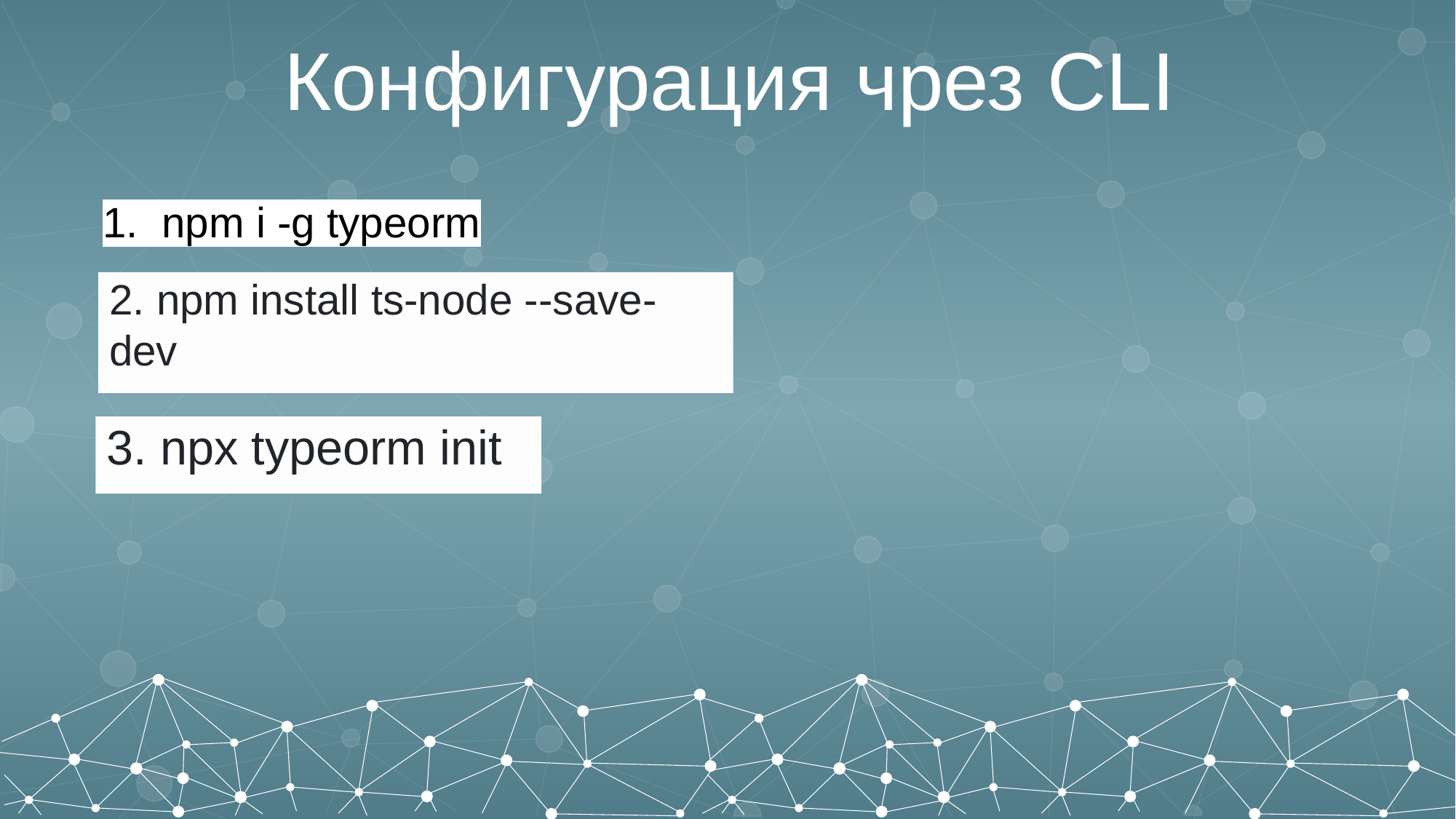

Конфигурация чрез CLI
1.  npm i -g typeorm
1.  npm i -g typeorm
2. npm install ts-node --save-dev
3. npx typeorm init